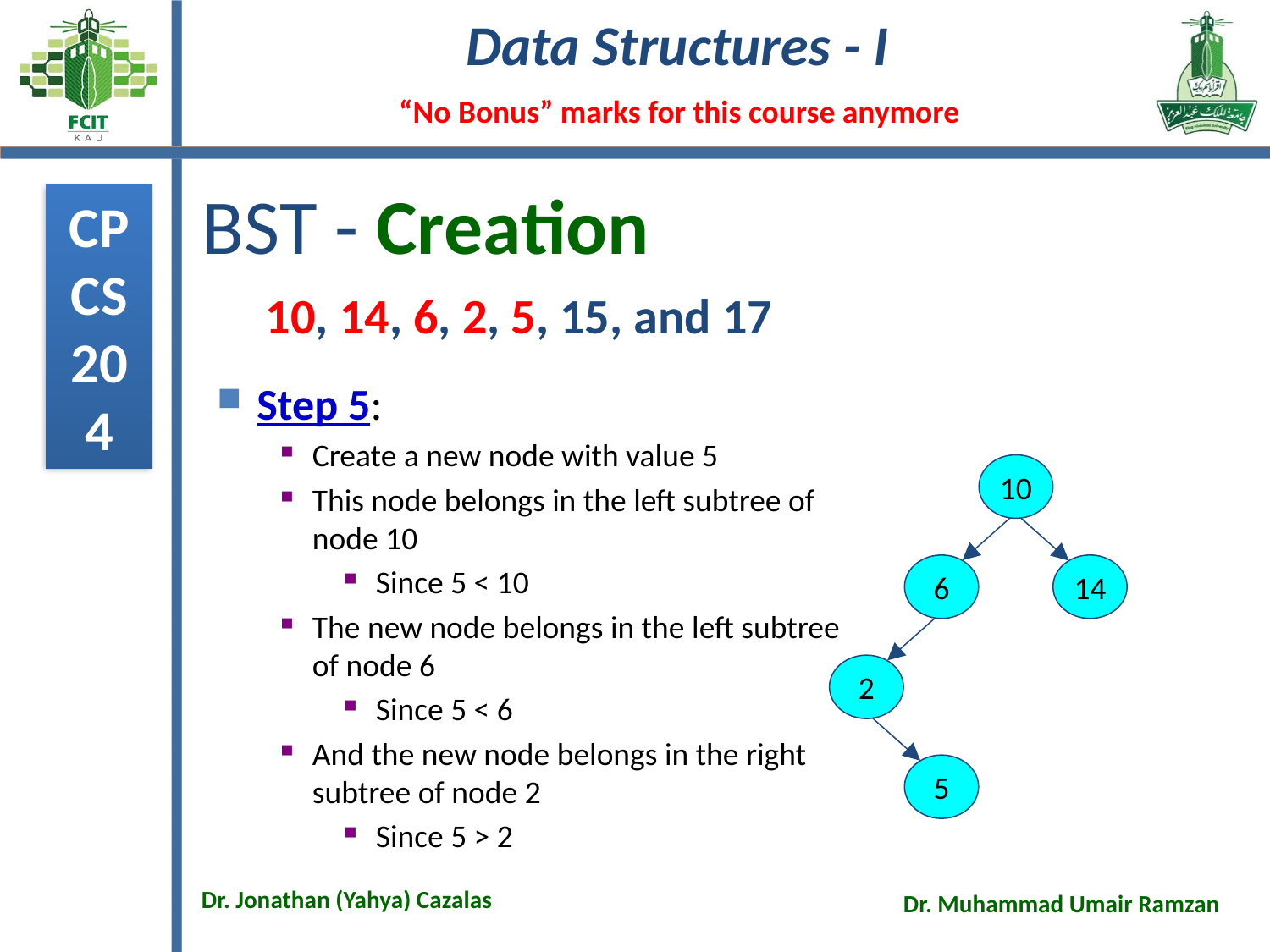

# BST - Creation
10, 14, 6, 2, 5, 15, and 17
Step 5:
Create a new node with value 5
This node belongs in the left subtree of node 10
Since 5 < 10
The new node belongs in the left subtree of node 6
Since 5 < 6
And the new node belongs in the right subtree of node 2
Since 5 > 2
10

6
14

2

5